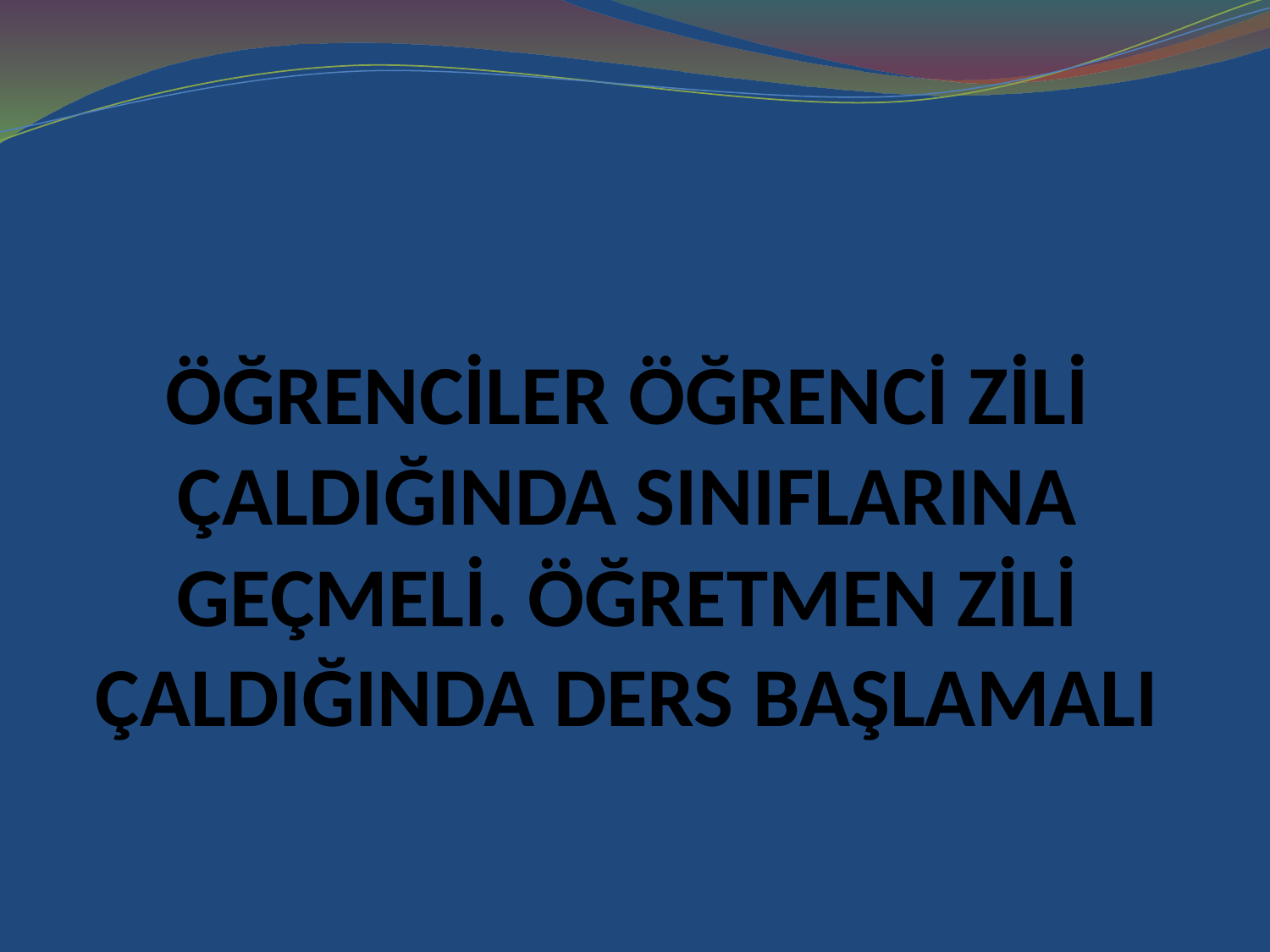

# ÖĞRENCİLER ÖĞRENCİ ZİLİ ÇALDIĞINDA SINIFLARINA GEÇMELİ. ÖĞRETMEN ZİLİ ÇALDIĞINDA DERS BAŞLAMALI